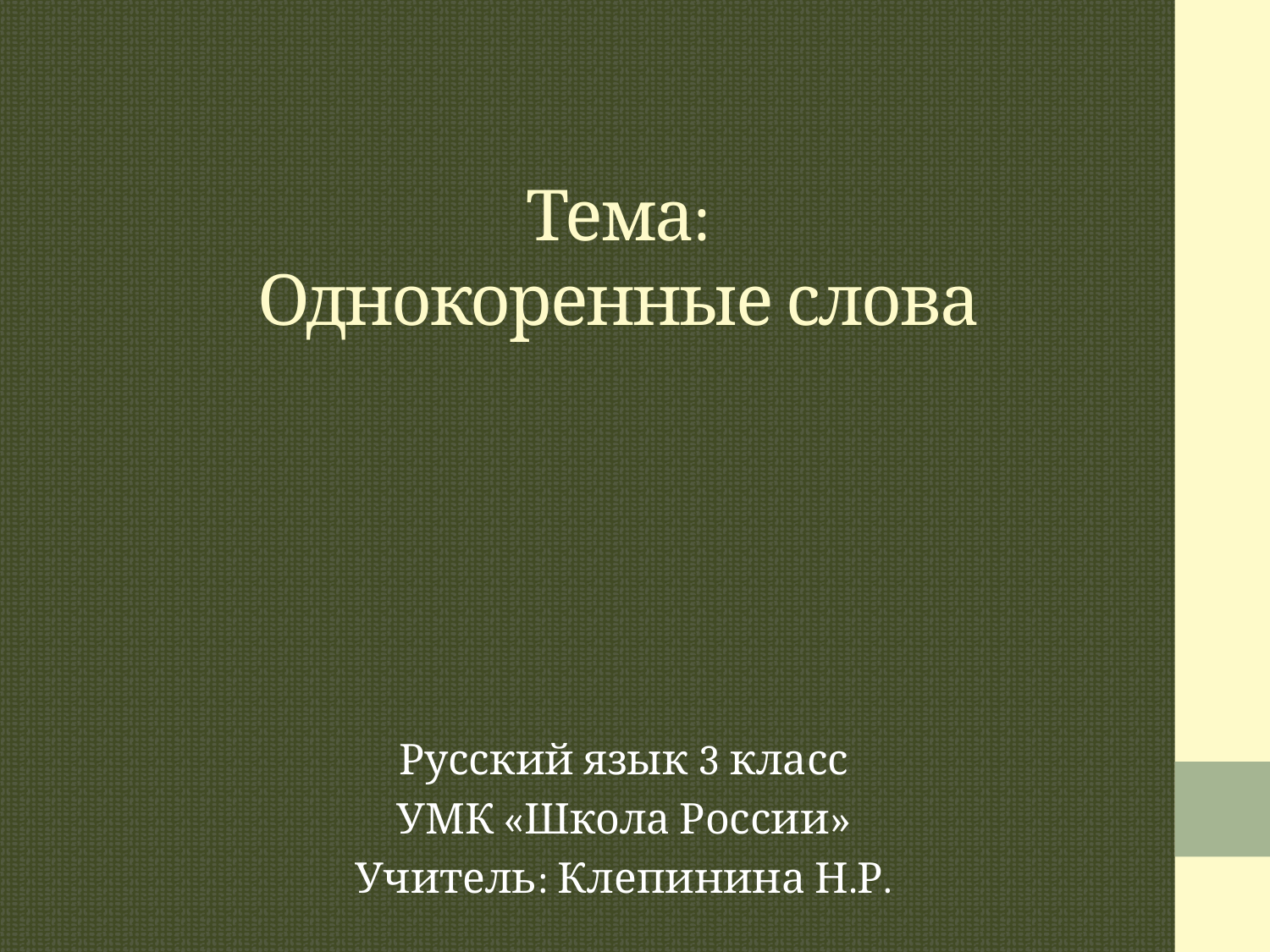

# Тема: Однокоренные слова
Русский язык 3 класс
УМК «Школа России»
Учитель: Клепинина Н.Р.